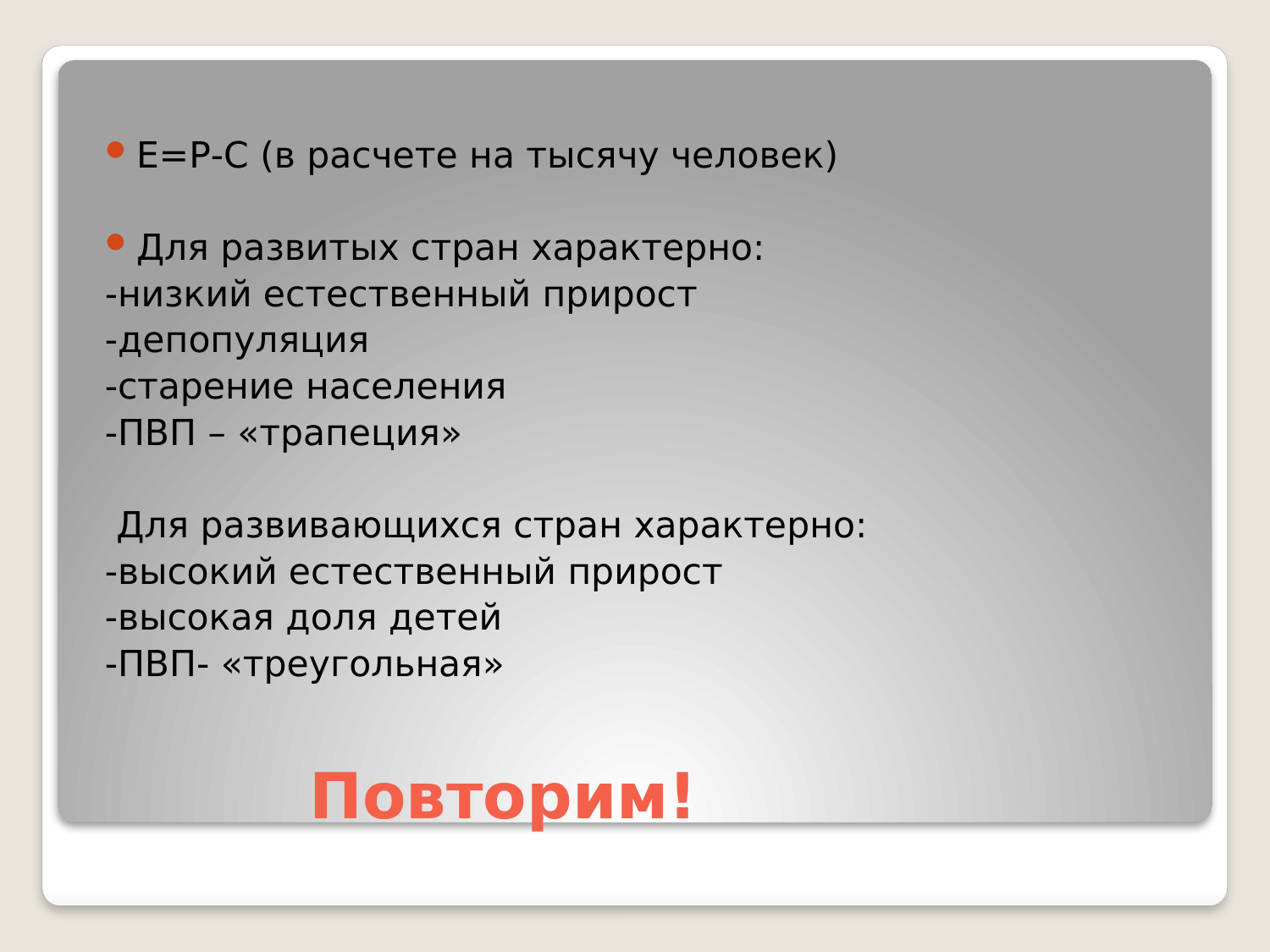

Е=Р-С (в расчете на тысячу человек)

Для развитых стран характерно:
-низкий естественный прирост
-депопуляция
-старение населения
-ПВП – «трапеция»

 Для развивающихся стран характерно:
-высокий естественный прирост
-высокая доля детей
-ПВП- «треугольная»
# Повторим!